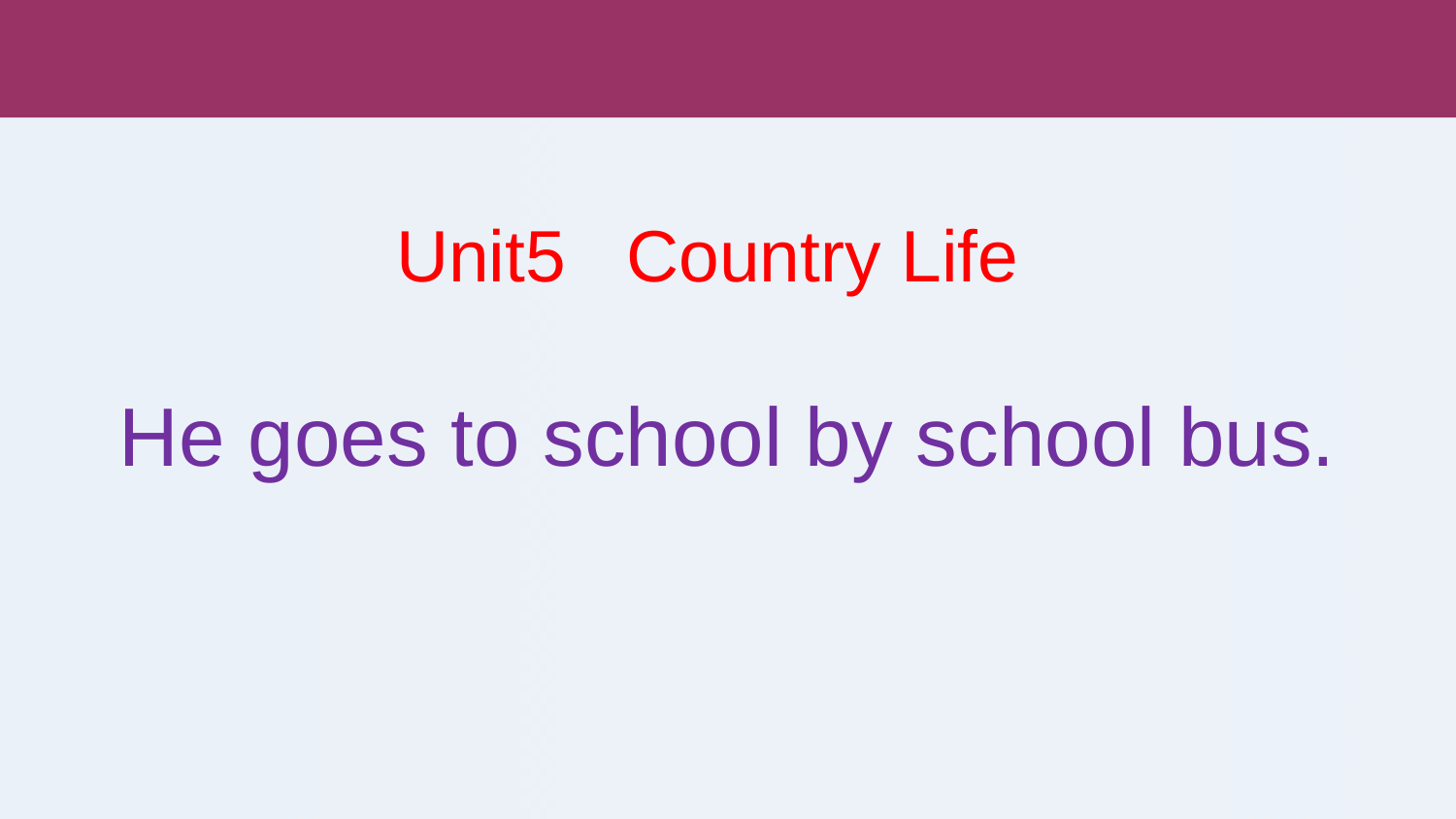

Unit5   Country Life

He goes to school by school bus.